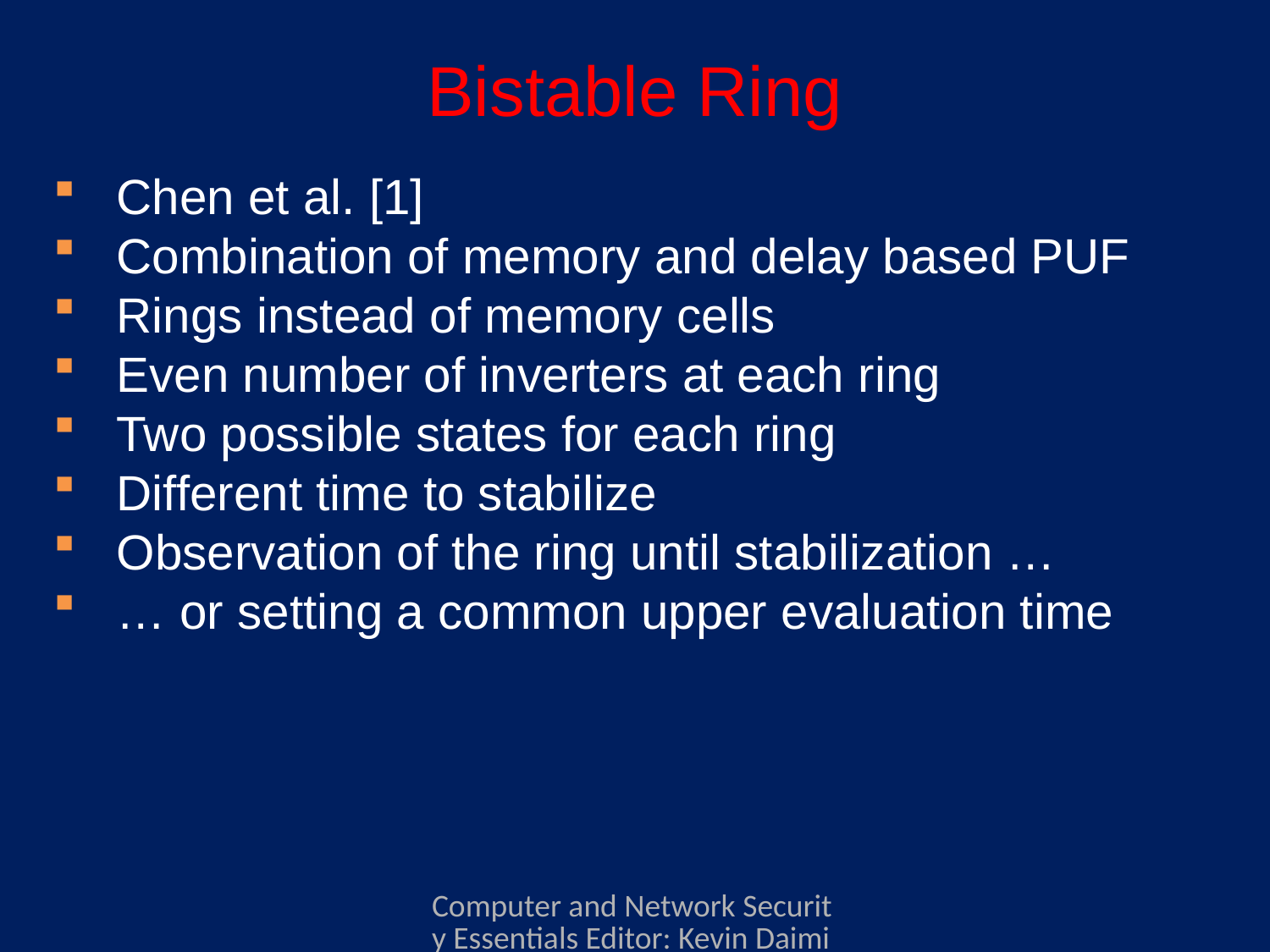

# Bistable Ring
Chen et al. [1]
Combination of memory and delay based PUF
Rings instead of memory cells
Even number of inverters at each ring
Two possible states for each ring
Different time to stabilize
Observation of the ring until stabilization …
… or setting a common upper evaluation time

Computer and Network Security Essentials Editor: Kevin Daimi Associate Editors: Guillermo Francia, Levent Ertaul, Luis H. Encinas, Eman El-Sheikh Published by Springer